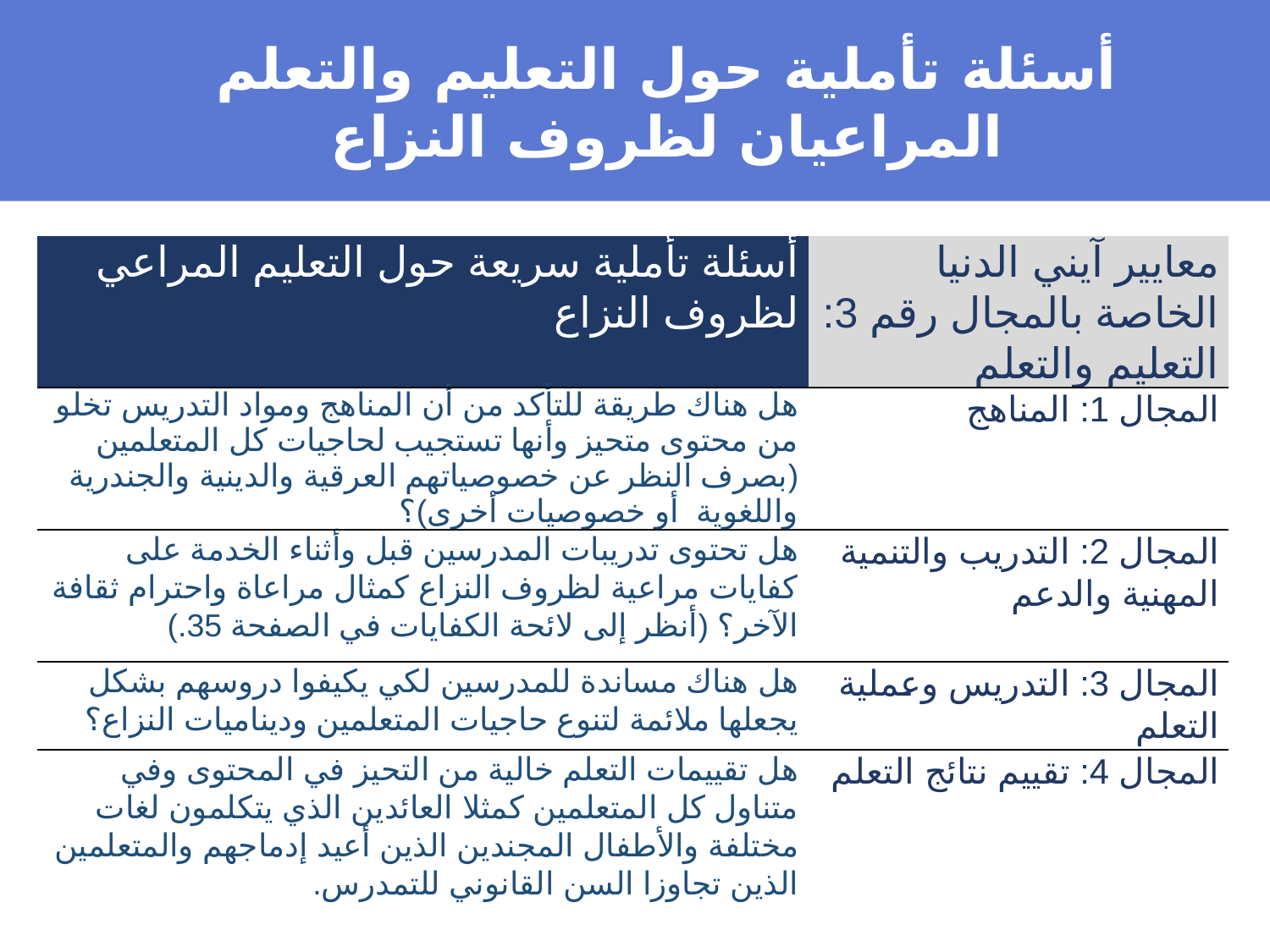

# أسئلة تأملية حول التعليم والتعلم المراعيان لظروف النزاع
| أسئلة تأملية سريعة حول التعليم المراعي لظروف النزاع | معايير آيني الدنيا الخاصة بالمجال رقم 3: التعليم والتعلم |
| --- | --- |
| هل هناك طريقة للتأكد من أن المناهج ومواد التدريس تخلو من محتوى متحيز وأنها تستجيب لحاجيات كل المتعلمين (بصرف النظر عن خصوصياتهم العرقية والدينية والجندرية واللغوية أو خصوصيات أخرى)؟ | المجال 1: المناهج |
| هل تحتوى تدريبات المدرسين قبل وأثناء الخدمة على كفايات مراعية لظروف النزاع كمثال مراعاة واحترام ثقافة الآخر؟ (أنظر إلى لائحة الكفايات في الصفحة 35.) | المجال 2: التدريب والتنمية المهنية والدعم |
| هل هناك مساندة للمدرسين لكي يكيفوا دروسهم بشكل يجعلها ملائمة لتنوع حاجيات المتعلمين وديناميات النزاع؟ | المجال 3: التدريس وعملية التعلم |
| هل تقييمات التعلم خالية من التحيز في المحتوى وفي متناول كل المتعلمين كمثلا العائدين الذي يتكلمون لغات مختلفة والأطفال المجندين الذين أعيد إدماجهم والمتعلمين الذين تجاوزا السن القانوني للتمدرس. | المجال 4: تقييم نتائج التعلم |